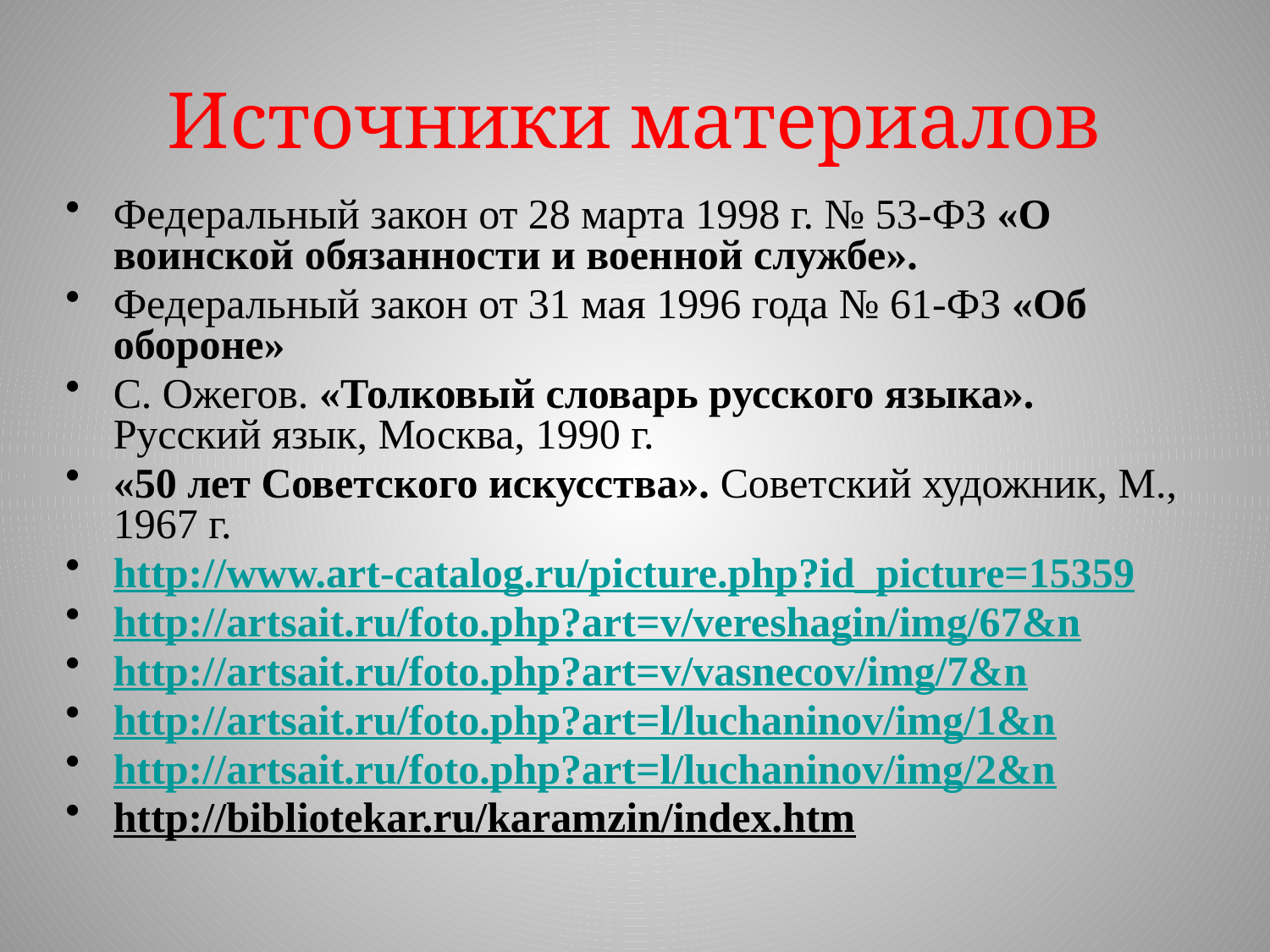

# Источники материалов
Федеральный закон от 28 марта 1998 г. № 53-ФЗ «О воинской обязанности и военной службе».
Федеральный закон от 31 мая 1996 года № 61-ФЗ «Об обороне»
С. Ожегов. «Толковый словарь русского языка». Русский язык, Москва, 1990 г.
«50 лет Советского искусства». Советский художник, М., 1967 г.
http://www.art-catalog.ru/picture.php?id_picture=15359
http://artsait.ru/foto.php?art=v/vereshagin/img/67&n
http://artsait.ru/foto.php?art=v/vasnecov/img/7&n
http://artsait.ru/foto.php?art=l/luchaninov/img/1&n
http://artsait.ru/foto.php?art=l/luchaninov/img/2&n
http://bibliotekar.ru/karamzin/index.htm